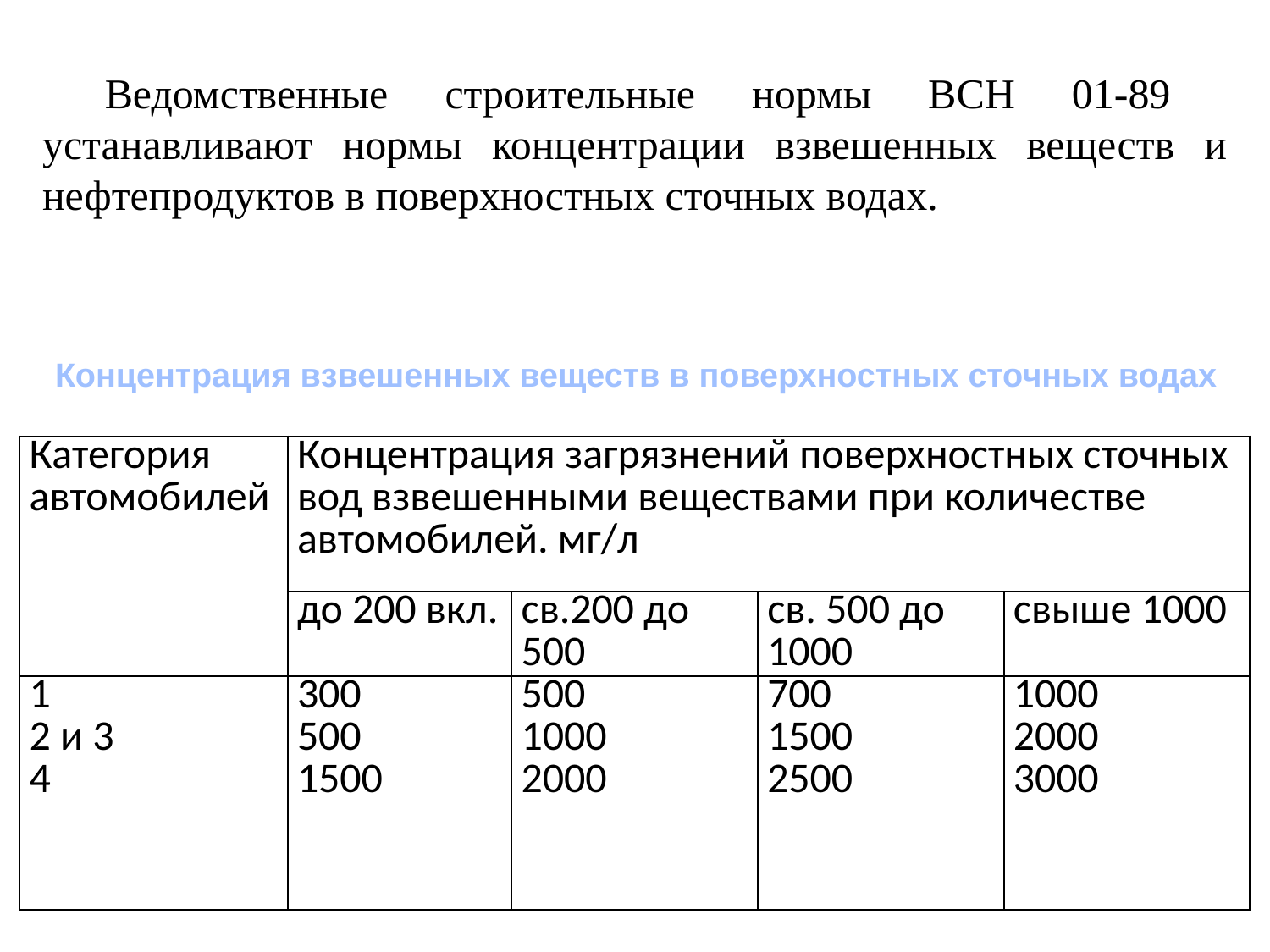

Ведомственные строительные нормы ВСН 01-89  устанавливают нормы концентрации взвешенных веществ и нефтепродуктов в поверхностных сточных водах.
Концентрация взвешенных веществ в поверхностных сточных водах
| Категория автомобилей | Концентрация загрязнений поверхностных сточных вод взвешенными веществами при количестве автомобилей. мг/л |  |  |  |
| --- | --- | --- | --- | --- |
|  | до 200 вкл. | св.200 до 500 | св. 500 до 1000 | свыше 1000 |
| 1 2 и 3 4 | 300 500 1500 | 500 1000 2000 | 700 1500 2500 | 1000 2000 3000 |